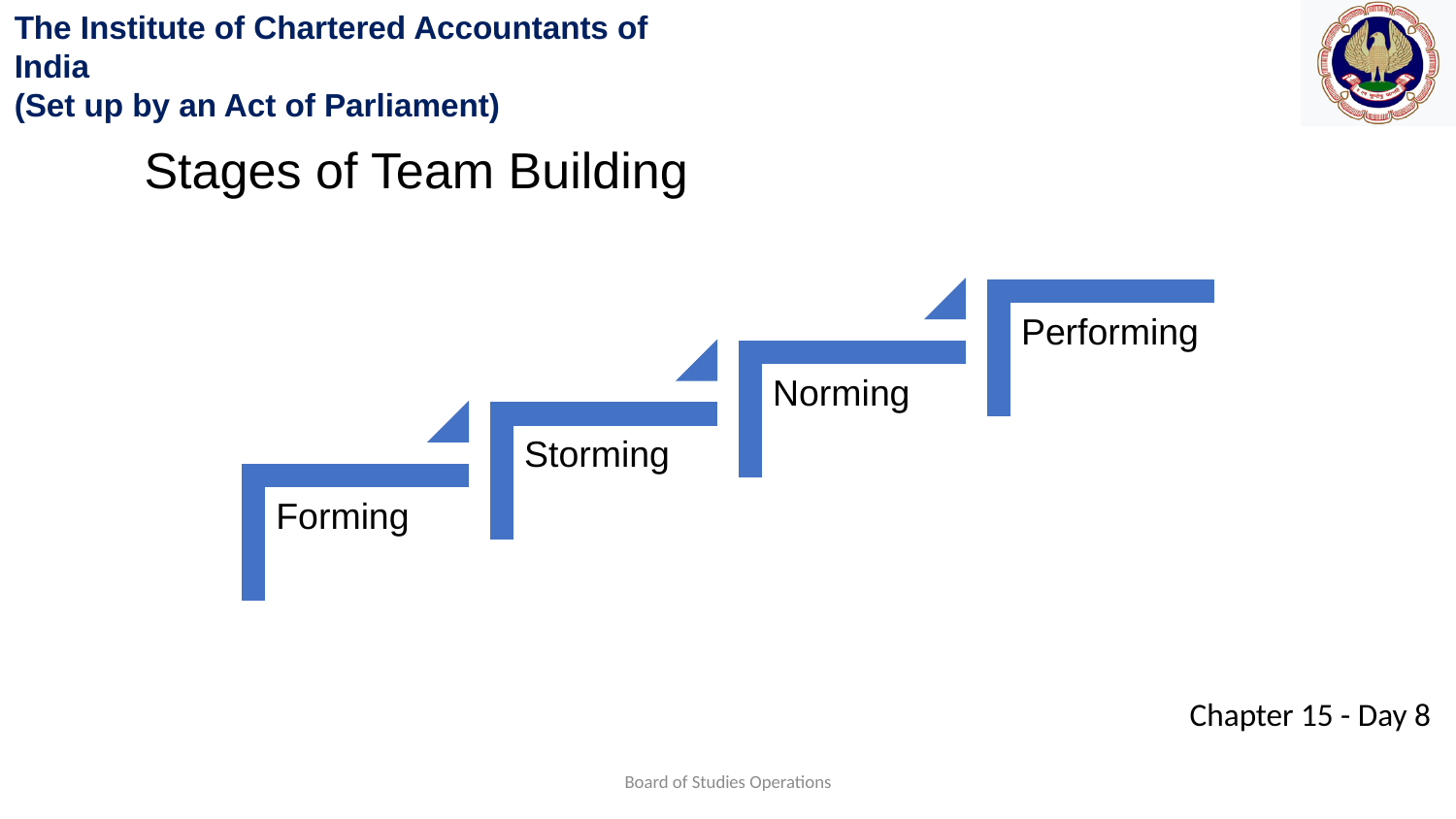

Stages of Team Building
Forming
Storming
Norming
Performing
Board of Studies Operations